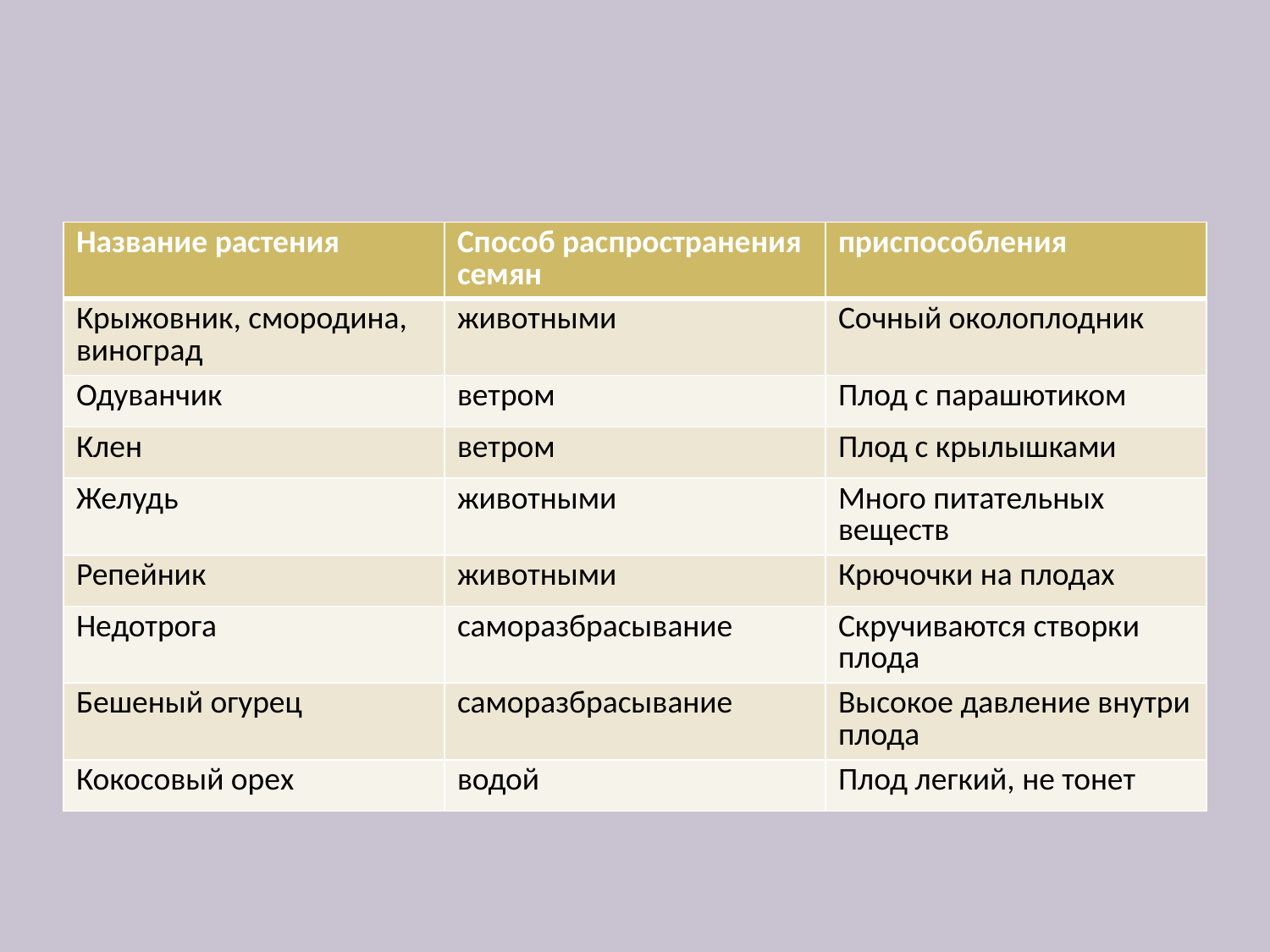

#
| Название растения | Способ распространения семян | приспособления |
| --- | --- | --- |
| Крыжовник, смородина, виноград | животными | Сочный околоплодник |
| Одуванчик | ветром | Плод с парашютиком |
| Клен | ветром | Плод с крылышками |
| Желудь | животными | Много питательных веществ |
| Репейник | животными | Крючочки на плодах |
| Недотрога | саморазбрасывание | Скручиваются створки плода |
| Бешеный огурец | саморазбрасывание | Высокое давление внутри плода |
| Кокосовый орех | водой | Плод легкий, не тонет |